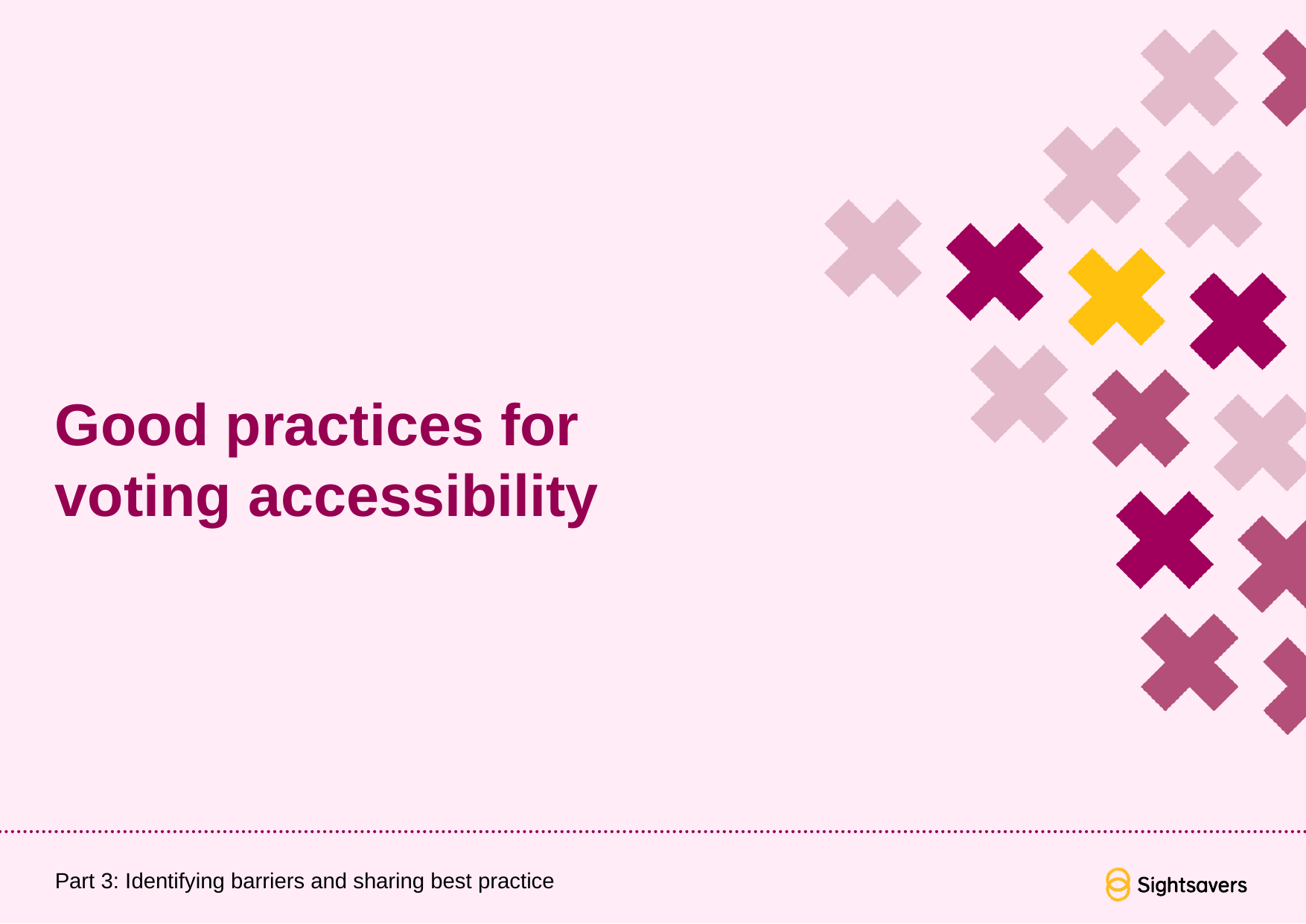

# Good practices for voting accessibility
Part 3: Identifying barriers and sharing best practice